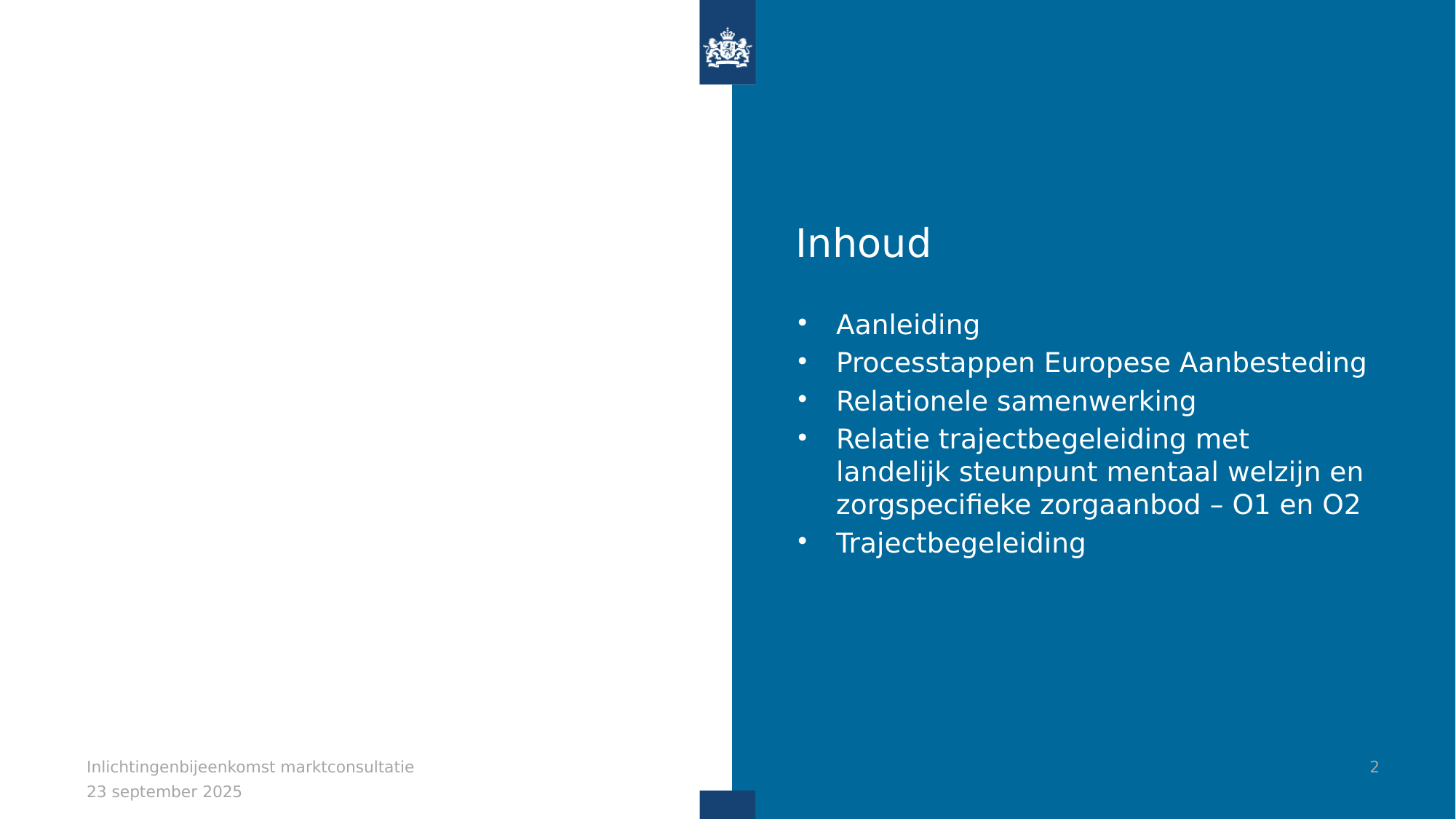

Aanleiding
Processtappen Europese Aanbesteding
Relationele samenwerking
Relatie trajectbegeleiding met landelijk steunpunt mentaal welzijn en zorgspecifieke zorgaanbod – O1 en O2
Trajectbegeleiding
Inlichtingenbijeenkomst marktconsultatie
2
23 september 2025